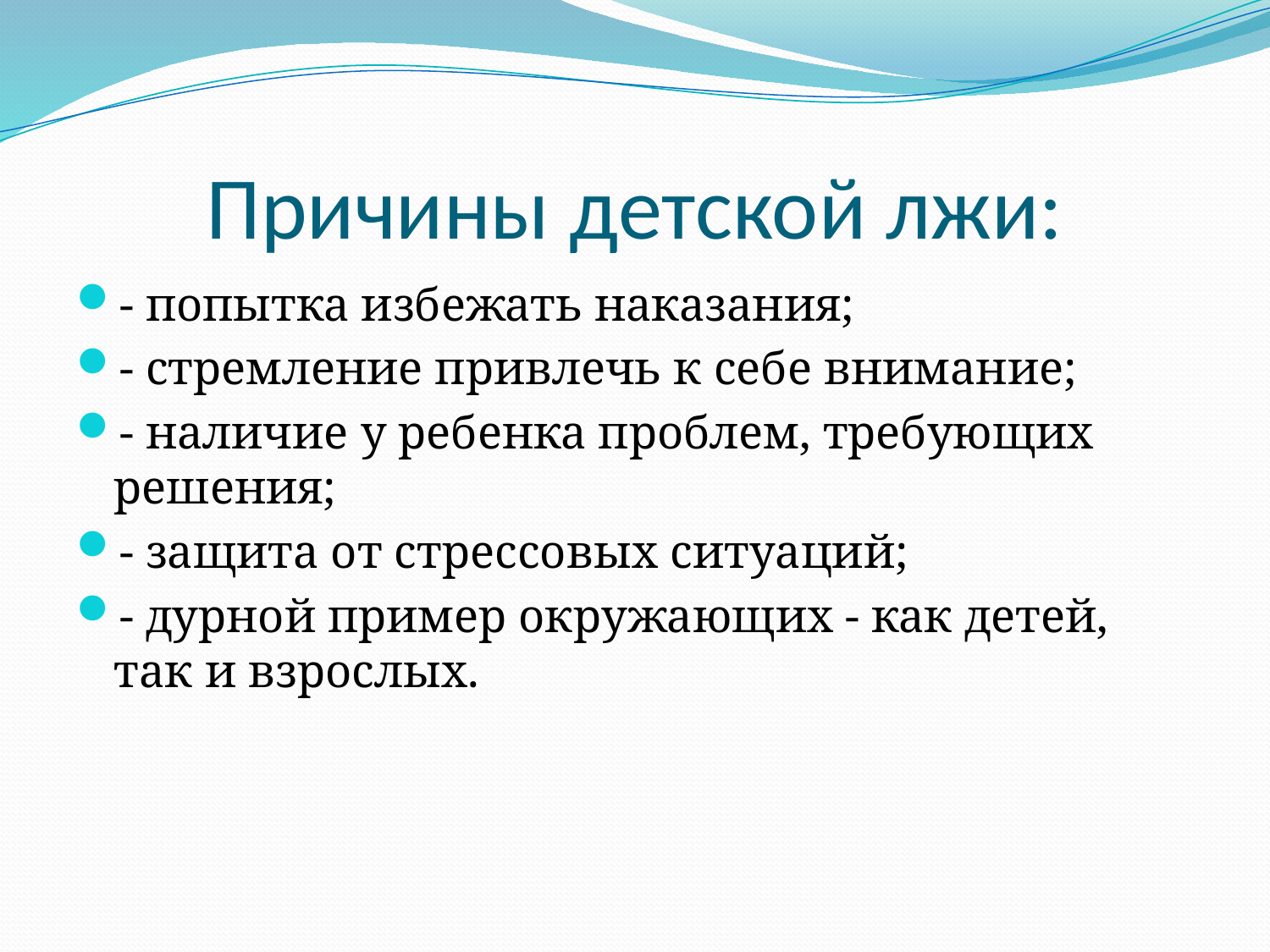

# Причины детской лжи:
- попытка избежать наказания;
- стремление привлечь к себе внимание;
- наличие у ребенка проблем, требующих решения;
- защита от стрессовых ситуаций;
- дурной пример окружающих - как детей, так и взрослых.